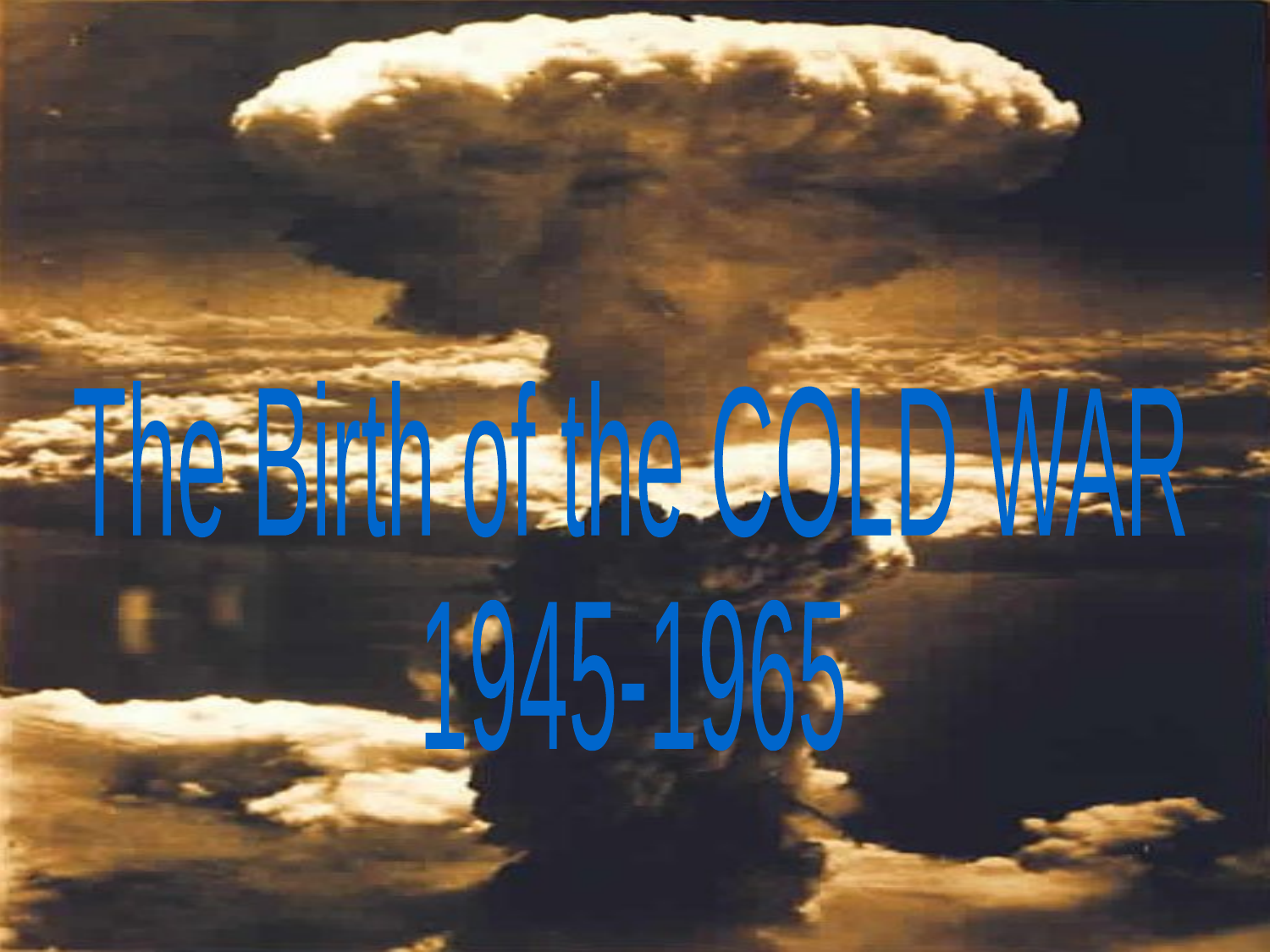

The Birth of the COLD WAR
1945-1965